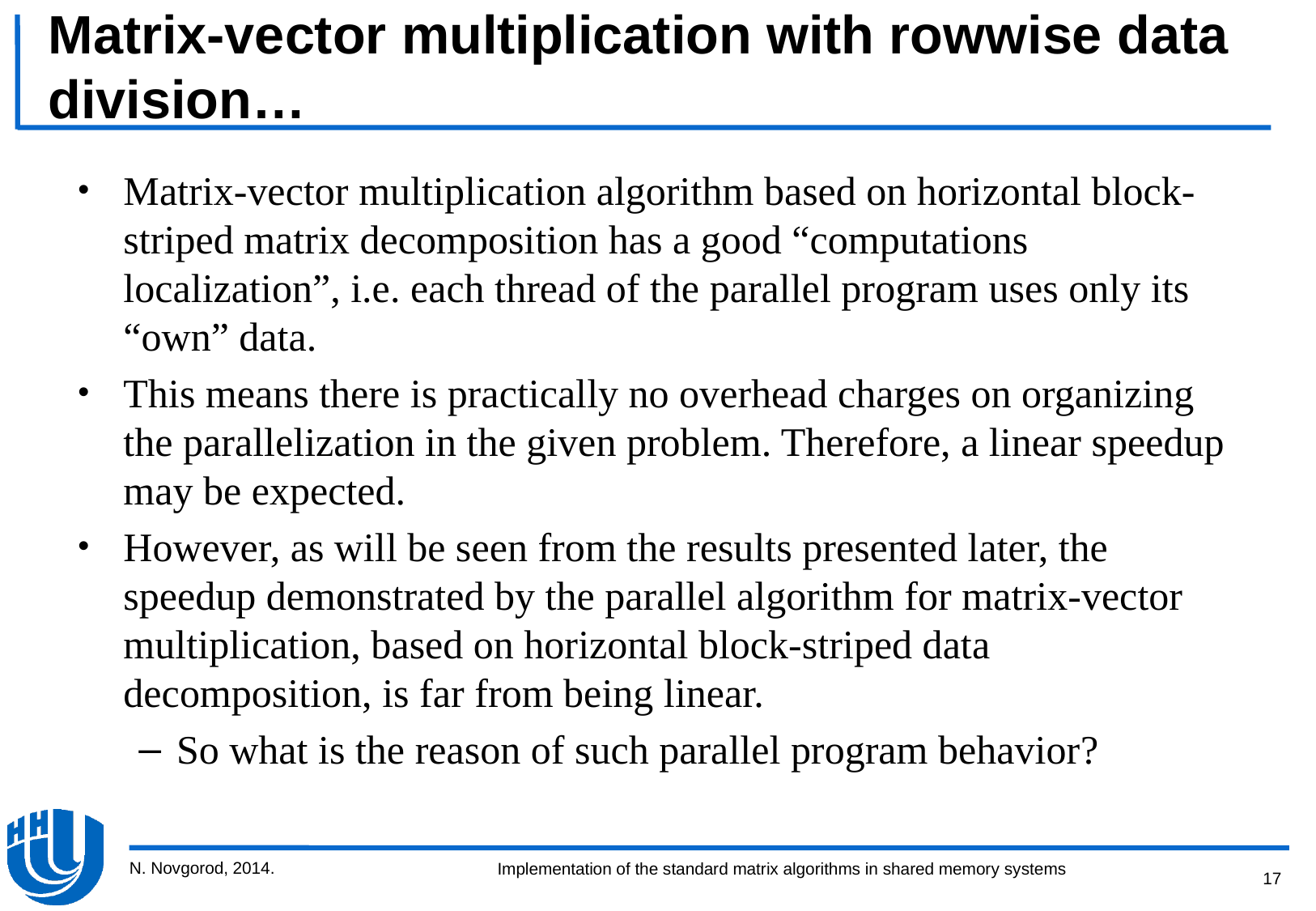

# Matrix-vector multiplication with rowwise data division…
Matrix-vector multiplication algorithm based on horizontal block-striped matrix decomposition has a good “computations localization”, i.e. each thread of the parallel program uses only its “own” data.
This means there is practically no overhead charges on organizing the parallelization in the given problem. Therefore, a linear speedup may be expected.
However, as will be seen from the results presented later, the speedup demonstrated by the parallel algorithm for matrix-vector multiplication, based on horizontal block-striped data decomposition, is far from being linear.
So what is the reason of such parallel program behavior?

N. Novgorod, 2014.
17
Implementation of the standard matrix algorithms in shared memory systems